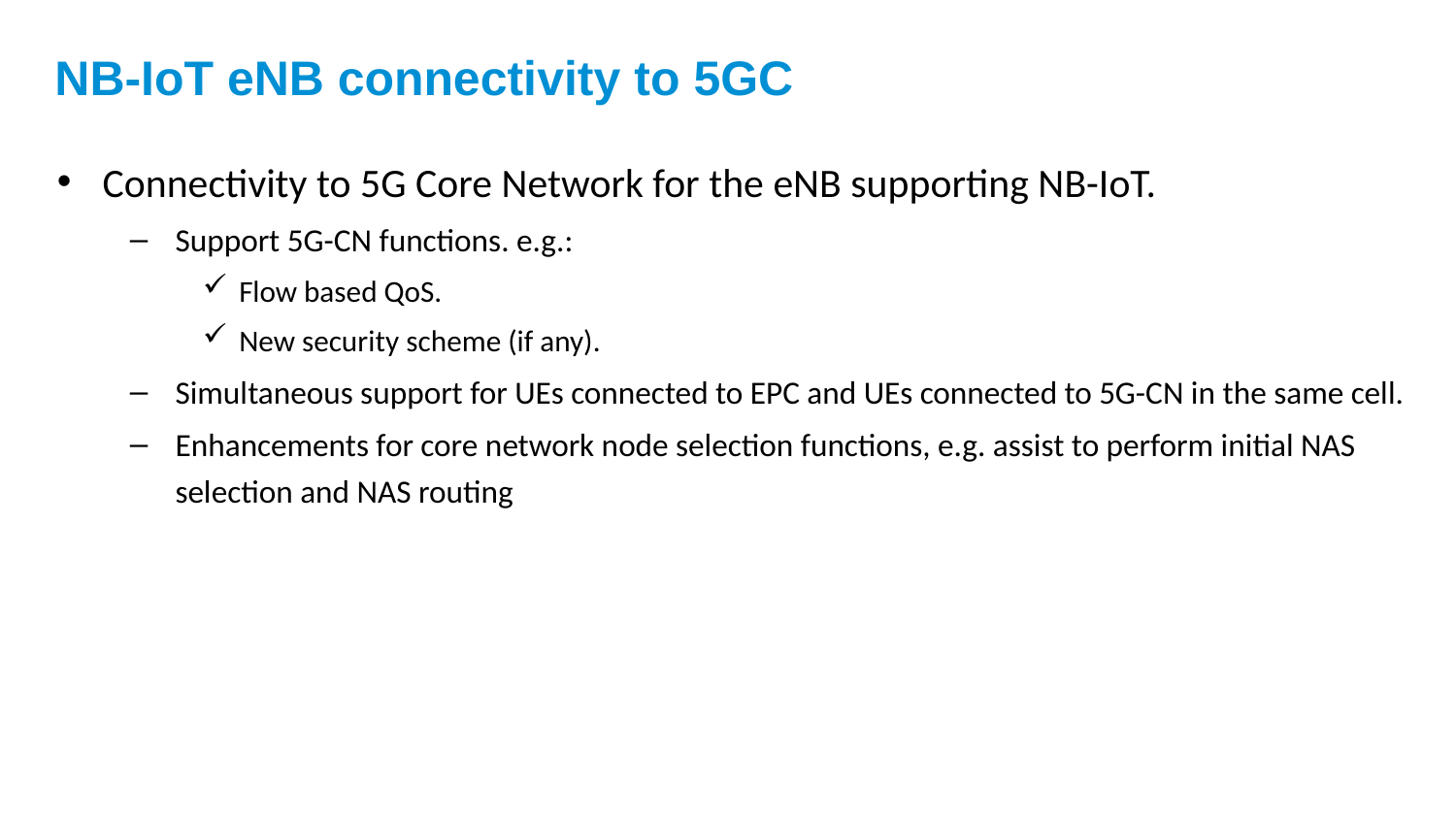

# NB-IoT eNB connectivity to 5GC
Connectivity to 5G Core Network for the eNB supporting NB-IoT.
Support 5G-CN functions. e.g.:
Flow based QoS.
New security scheme (if any).
Simultaneous support for UEs connected to EPC and UEs connected to 5G-CN in the same cell.
Enhancements for core network node selection functions, e.g. assist to perform initial NAS selection and NAS routing